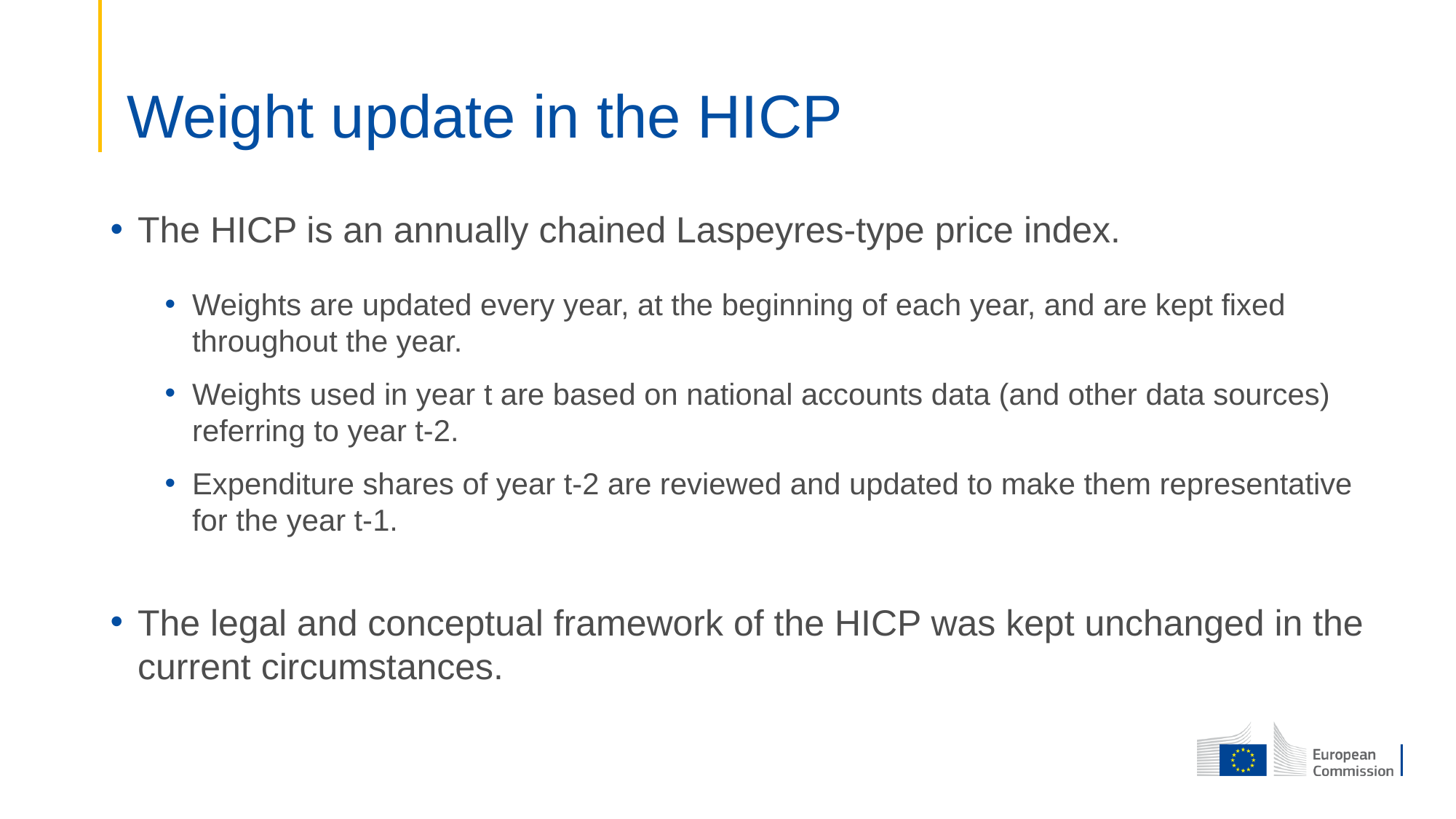

# Weight update in the HICP
The HICP is an annually chained Laspeyres-type price index.
Weights are updated every year, at the beginning of each year, and are kept fixed throughout the year.
Weights used in year t are based on national accounts data (and other data sources) referring to year t-2.
Expenditure shares of year t-2 are reviewed and updated to make them representative for the year t-1.

The legal and conceptual framework of the HICP was kept unchanged in the current circumstances.